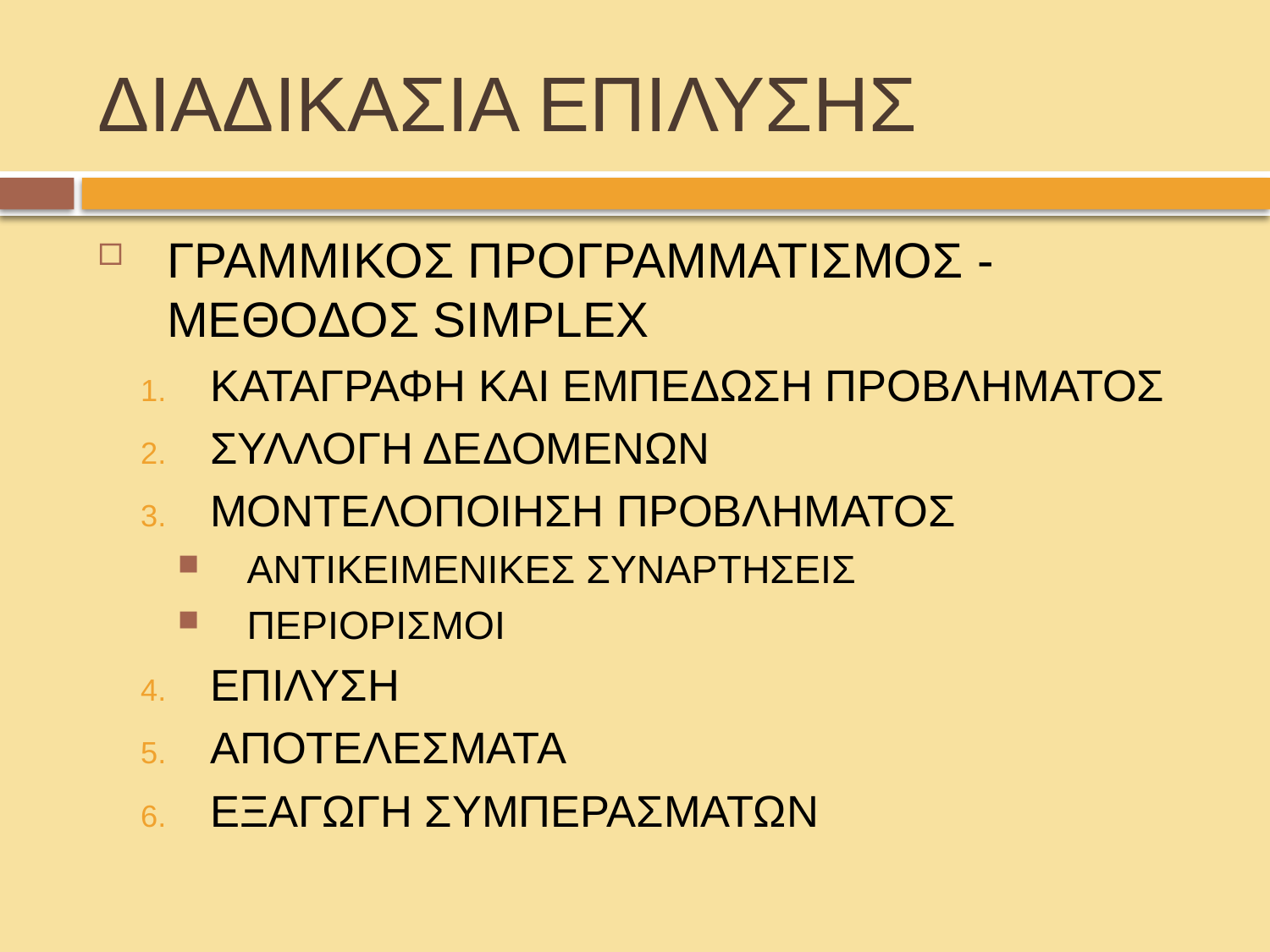

# ΔΙΑΔΙΚΑΣΙΑ ΕΠΙΛΥΣΗΣ
ΓΡΑΜΜΙΚΟΣ ΠΡΟΓΡΑΜΜΑΤΙΣΜΟΣ -              ΜΕΘΟΔΟΣ SIMPLEX
ΚΑΤΑΓΡΑΦΗ ΚΑΙ ΕΜΠΕΔΩΣΗ ΠΡΟΒΛΗΜΑΤΟΣ
ΣΥΛΛΟΓΗ ΔΕΔΟΜΕΝΩΝ
ΜΟΝΤΕΛΟΠΟΙΗΣΗ ΠΡΟΒΛΗΜΑΤΟΣ
ΑΝΤΙΚΕΙΜΕΝΙΚΕΣ ΣΥΝΑΡΤΗΣΕΙΣ
ΠΕΡΙΟΡΙΣΜΟΙ
ΕΠΙΛΥΣΗ
ΑΠΟΤΕΛΕΣΜΑΤΑ
ΕΞΑΓΩΓΗ ΣΥΜΠΕΡΑΣΜΑΤΩΝ